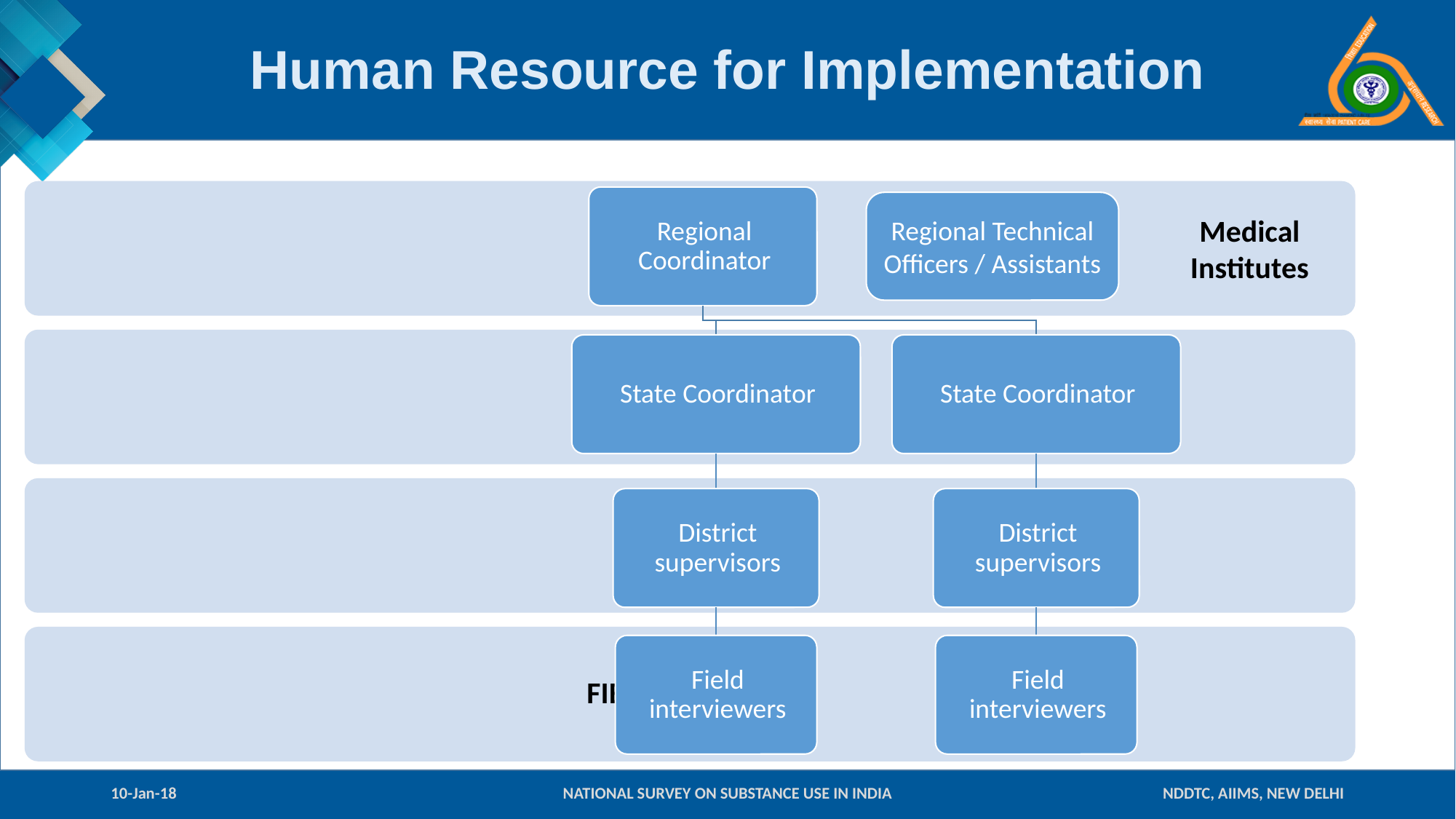

# Human Resource for Implementation
FIELD (PSU/CEB)
DISTRICT
STATE/UT
RRTC
Regional Coordinator
State Coordinator
District supervisors
Field interviewers
State Coordinator
District supervisors
Field interviewers
Regional Technical Officers / Assistants
Medical Institutes
10-Jan-18
NATIONAL SURVEY ON SUBSTANCE USE IN INDIA
NDDTC, AIIMS, NEW DELHI